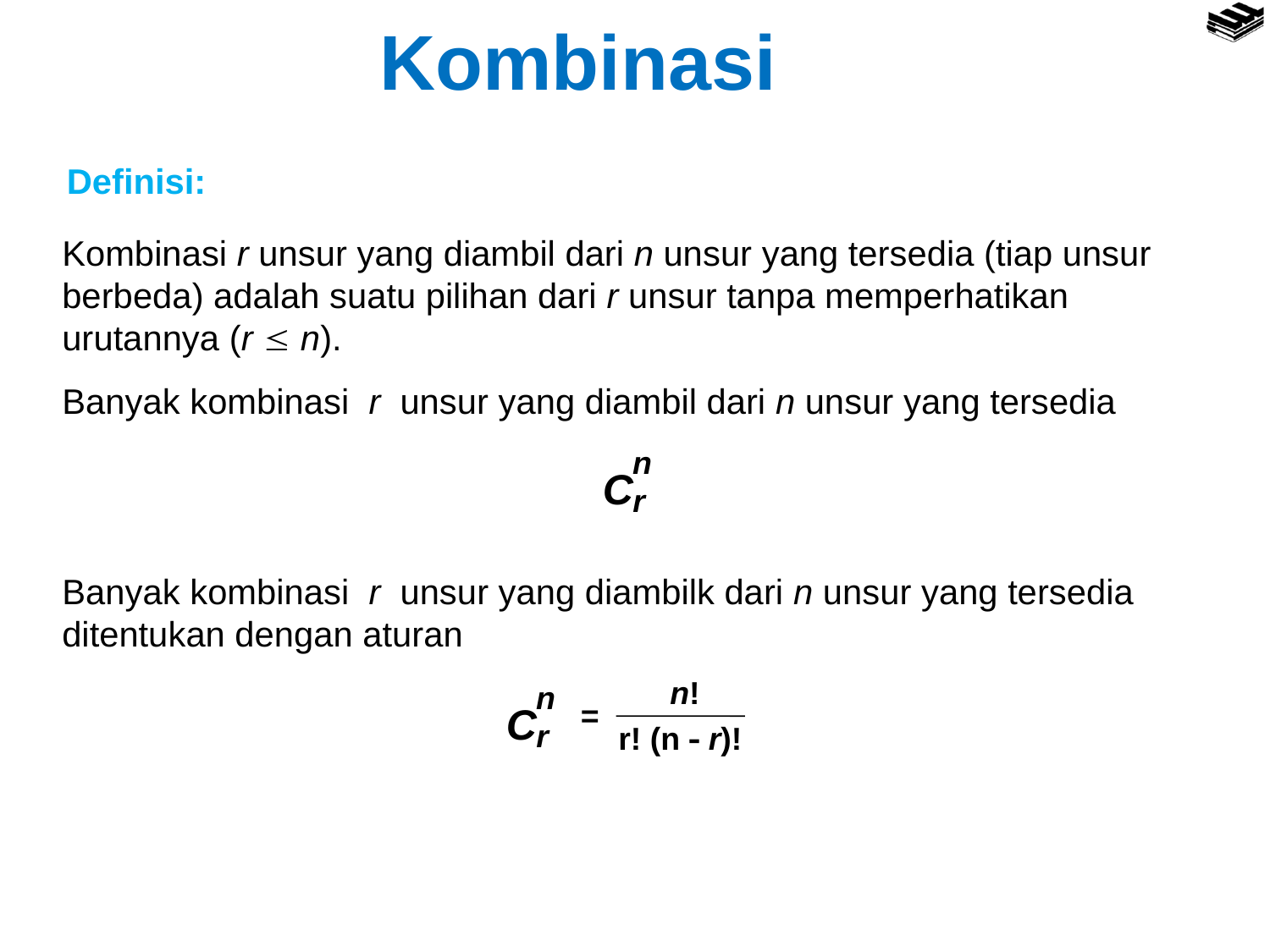

Kombinasi
Definisi:
Kombinasi r unsur yang diambil dari n unsur yang tersedia (tiap unsur berbeda) adalah suatu pilihan dari r unsur tanpa memperhatikan urutannya (r ≤ n).
Banyak kombinasi  r  unsur yang diambil dari n unsur yang tersedia

Banyak kombinasi  r  unsur yang diambilk dari n unsur yang tersedia ditentukan dengan aturan
n
C
r
n!
n
C
r
=
r! (n − r)!